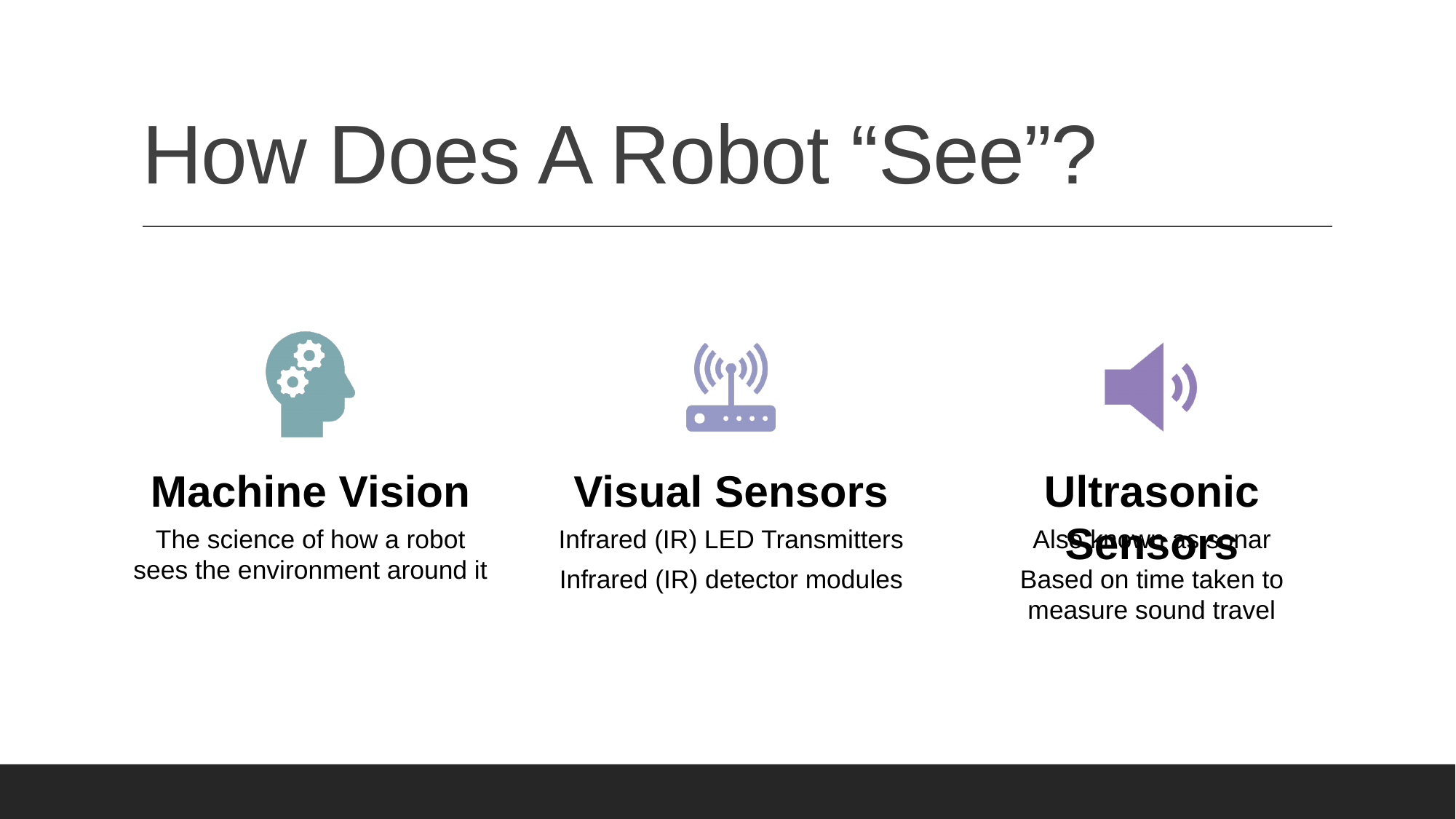

# How Does A Robot “See”?
Machine Vision
The science of how a robot sees the environment around it
Visual Sensors
Infrared (IR) LED Transmitters
Infrared (IR) detector modules
Ultrasonic Sensors
Also known as sonar
Based on time taken to measure sound travel